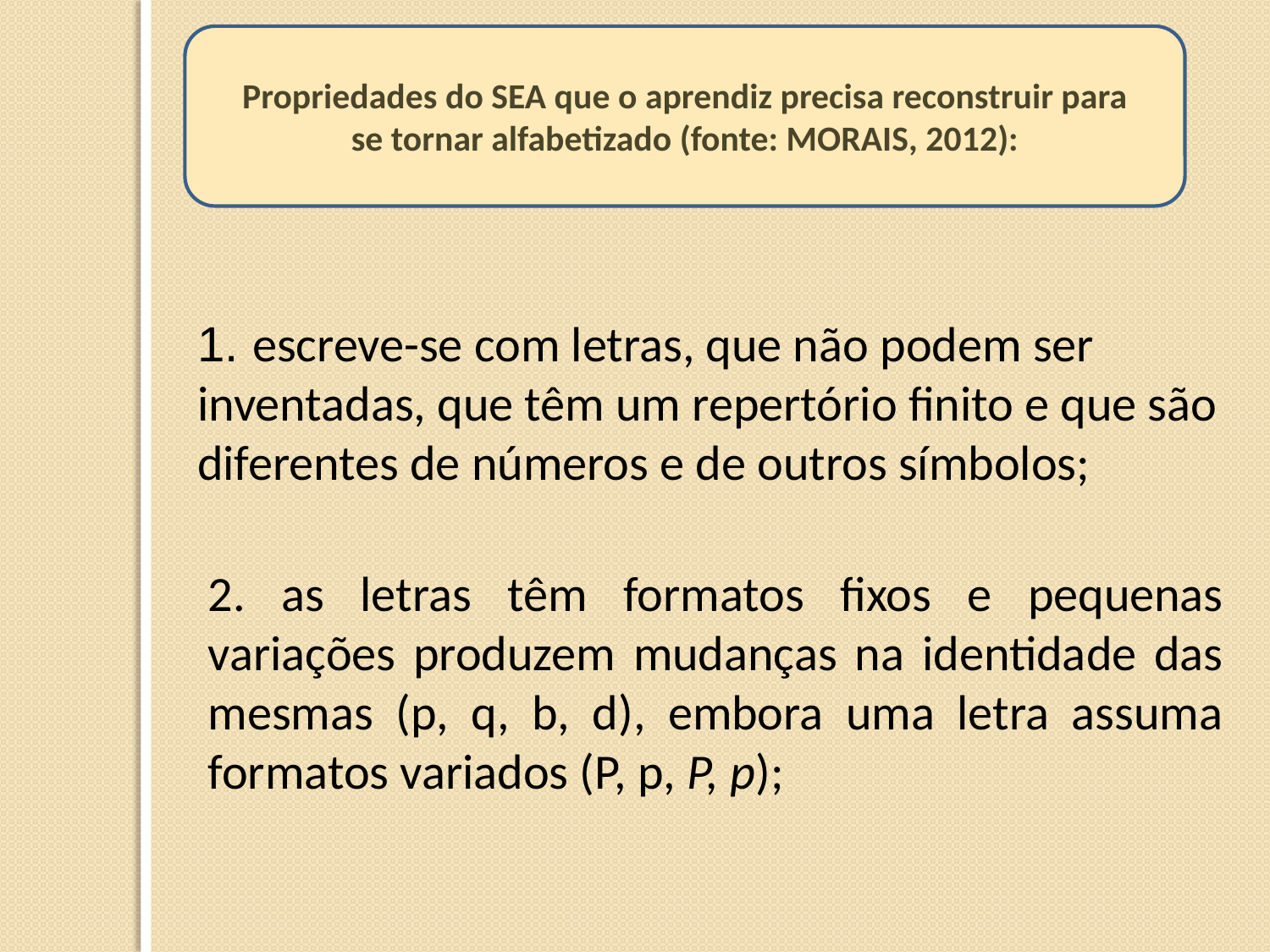

Propriedades do SEA que o aprendiz precisa reconstruir para
se tornar alfabetizado (fonte: MORAIS, 2012):
1. escreve-se com letras, que não podem ser inventadas, que têm um repertório finito e que são diferentes de números e de outros símbolos;
2. as letras têm formatos fixos e pequenas variações produzem mudanças na identidade das mesmas (p, q, b, d), embora uma letra assuma formatos variados (P, p, P, p);